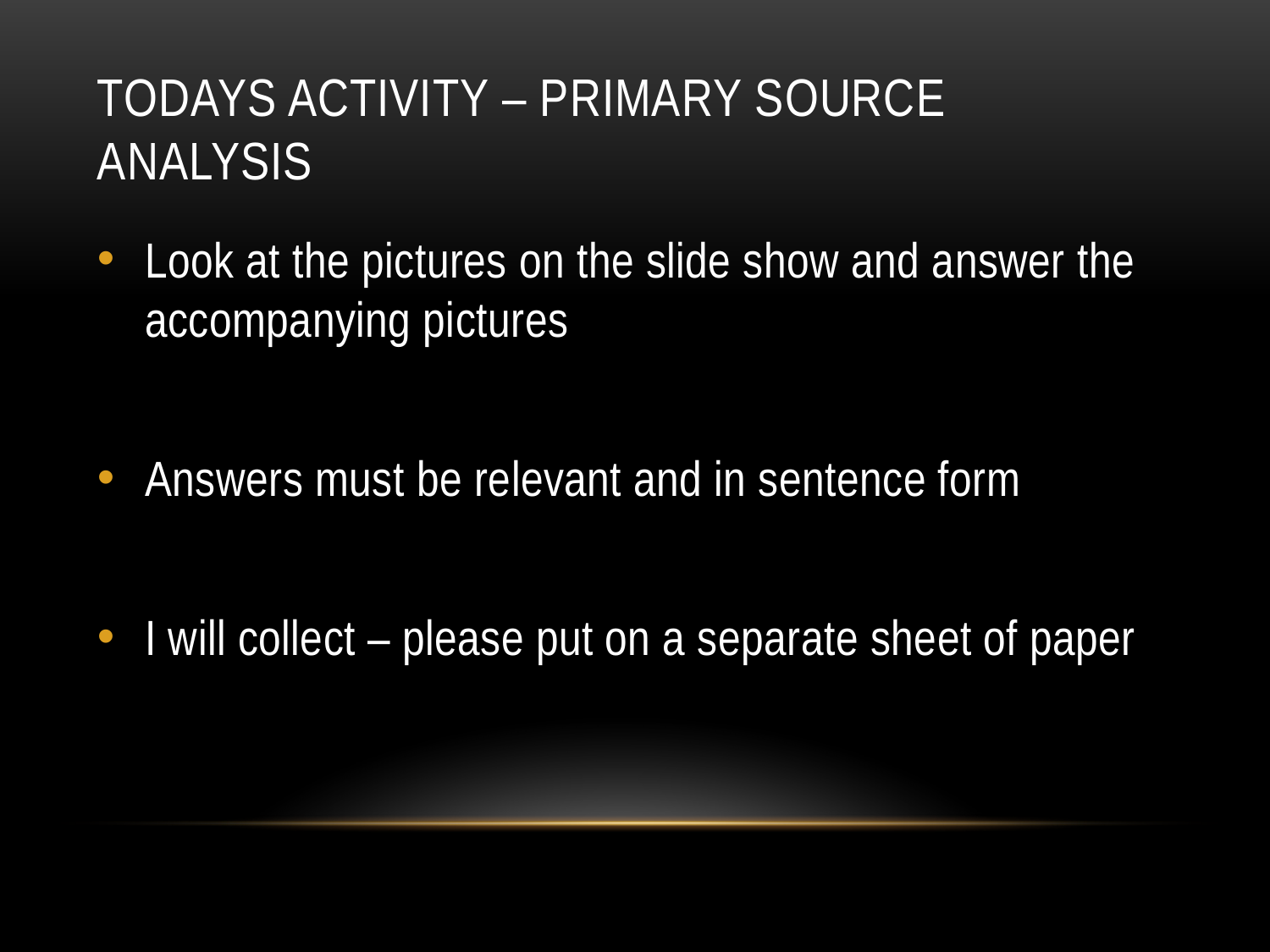

# Todays activity – Primary Source Analysis
Look at the pictures on the slide show and answer the accompanying pictures

Answers must be relevant and in sentence form

I will collect – please put on a separate sheet of paper